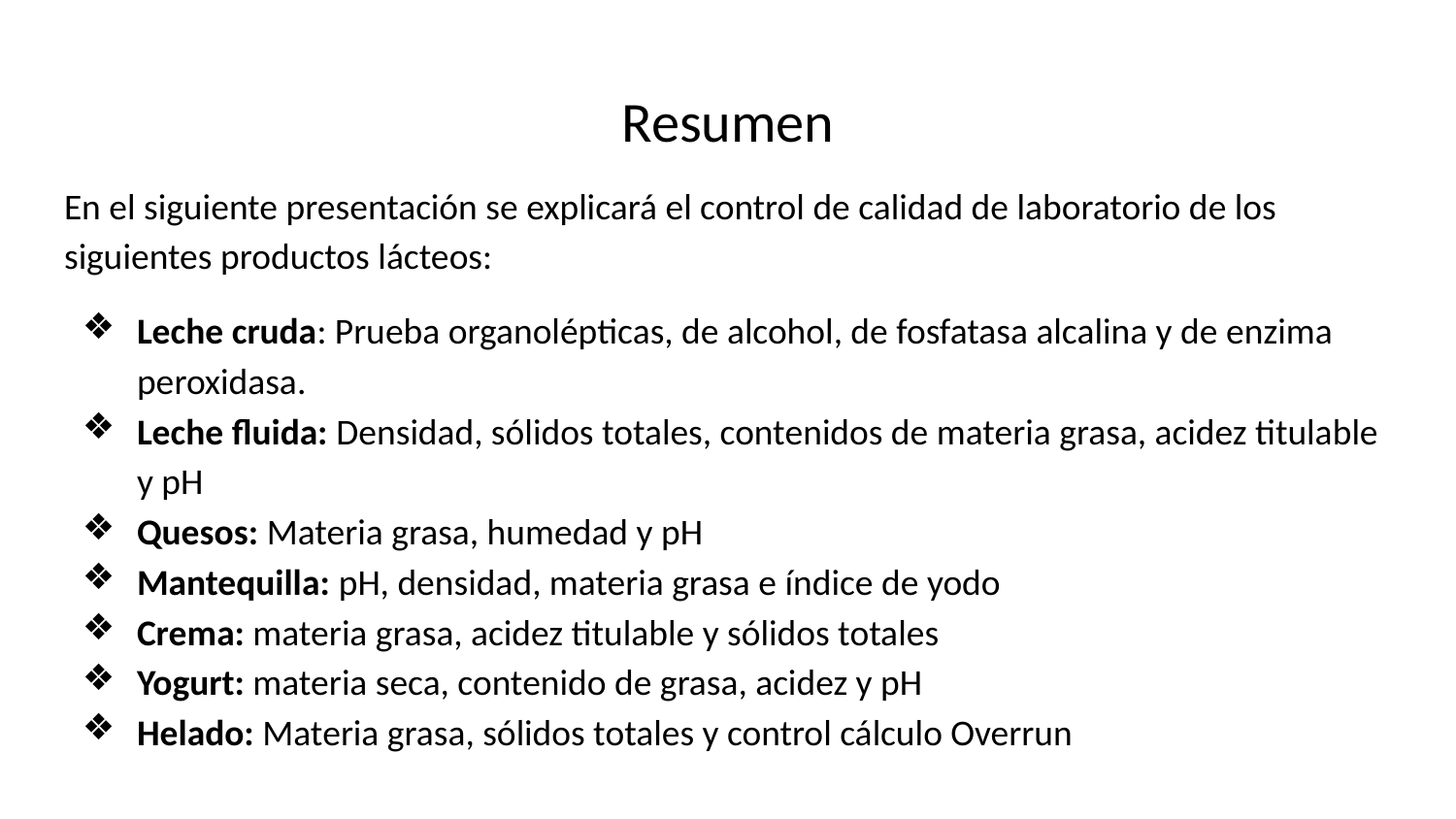

# Resumen
En el siguiente presentación se explicará el control de calidad de laboratorio de los siguientes productos lácteos:
Leche cruda: Prueba organolépticas, de alcohol, de fosfatasa alcalina y de enzima peroxidasa.
Leche fluida: Densidad, sólidos totales, contenidos de materia grasa, acidez titulable y pH
Quesos: Materia grasa, humedad y pH
Mantequilla: pH, densidad, materia grasa e índice de yodo
Crema: materia grasa, acidez titulable y sólidos totales
Yogurt: materia seca, contenido de grasa, acidez y pH
Helado: Materia grasa, sólidos totales y control cálculo Overrun